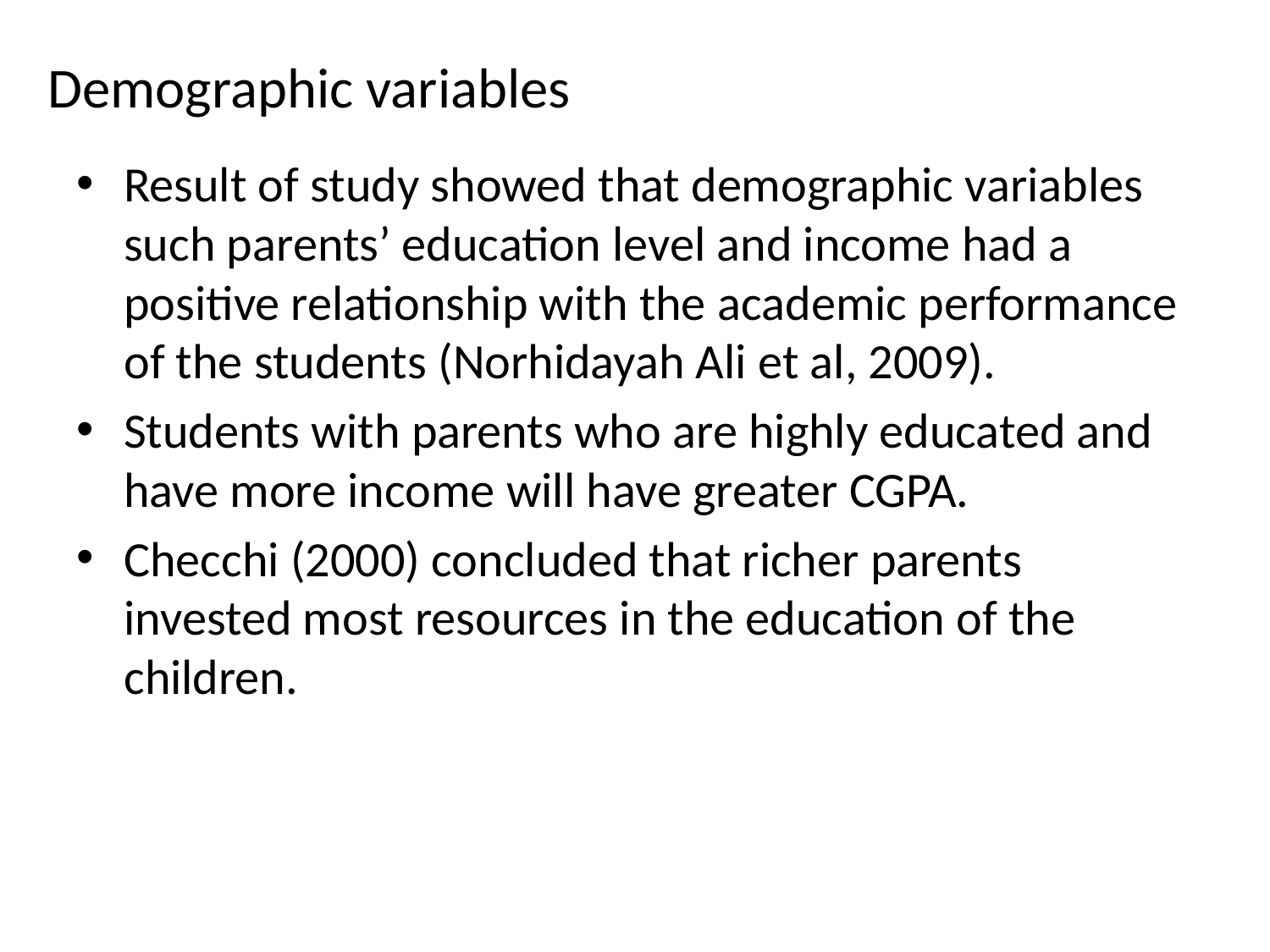

# Demographic variables
Result of study showed that demographic variables such parents’ education level and income had a positive relationship with the academic performance of the students (Norhidayah Ali et al, 2009).
Students with parents who are highly educated and have more income will have greater CGPA.
Checchi (2000) concluded that richer parents invested most resources in the education of the children.